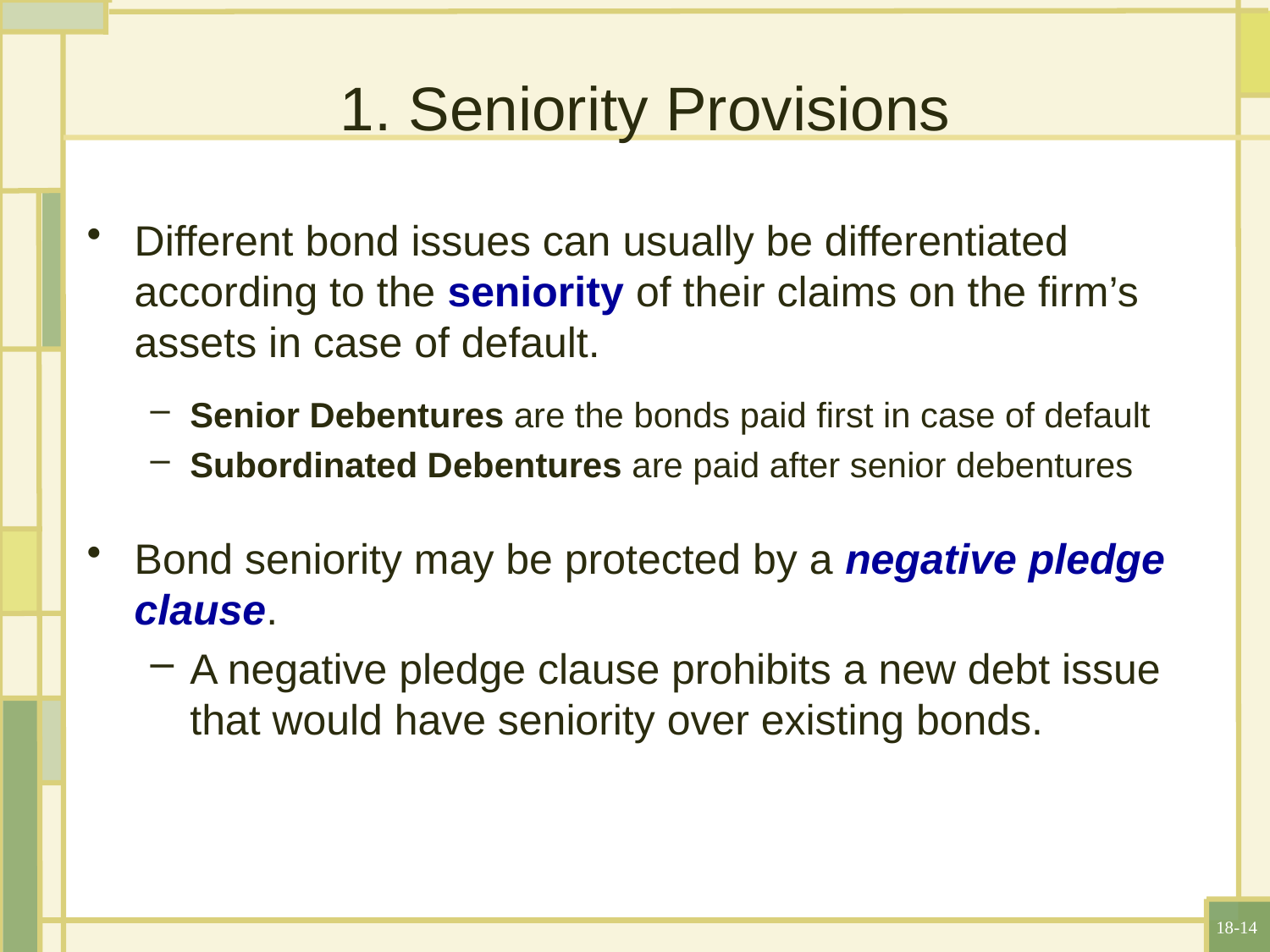

1. Seniority Provisions

Different bond issues can usually be differentiated according to the seniority of their claims on the firm’s assets in case of default.

Senior Debentures are the bonds paid first in case of default
Subordinated Debentures are paid after senior debentures

Bond seniority may be protected by a negative pledge clause.
A negative pledge clause prohibits a new debt issue that would have seniority over existing bonds.